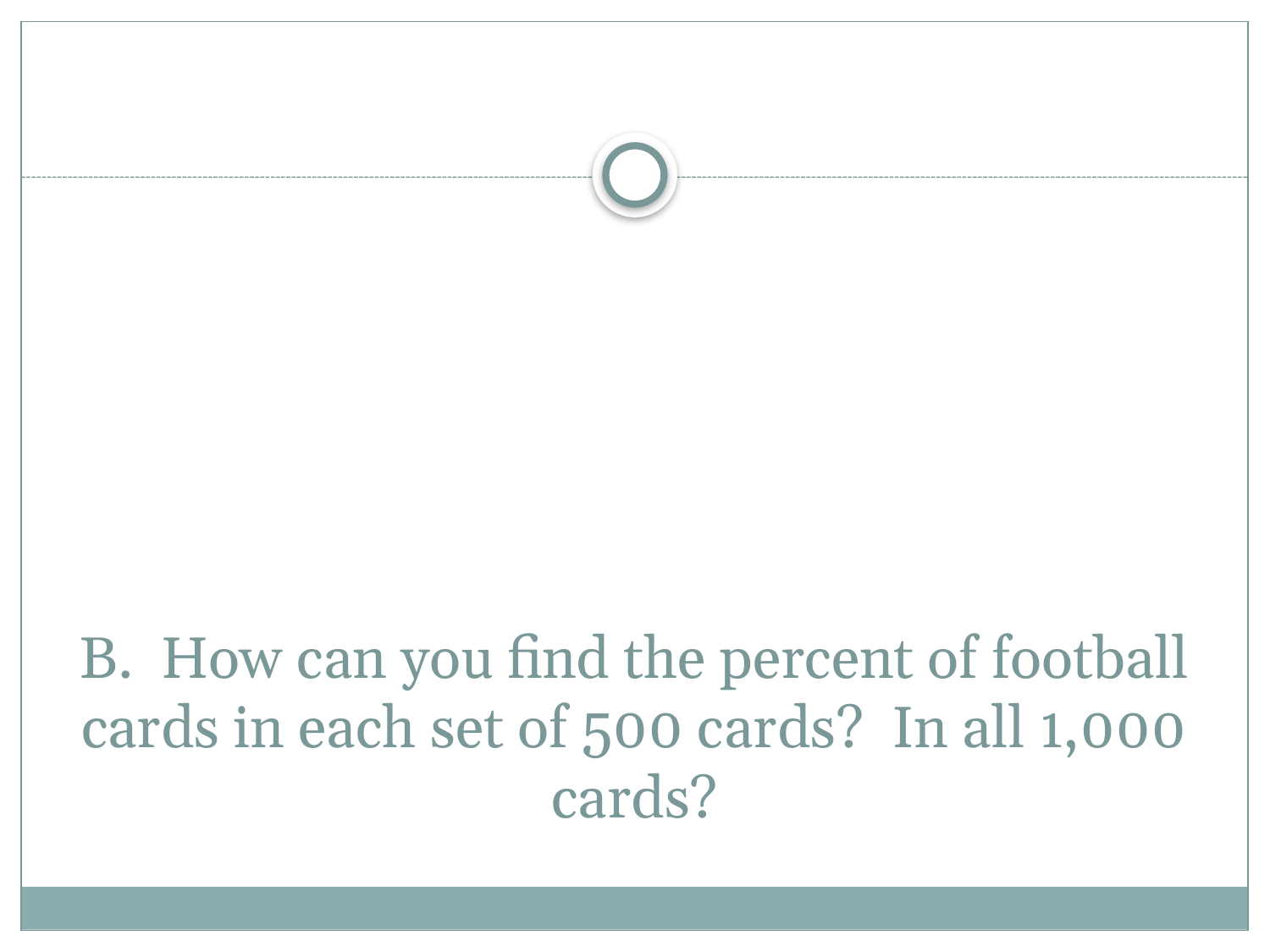

# B.  How can you find the percent of football cards in each set of 500 cards?  In all 1,000 cards?